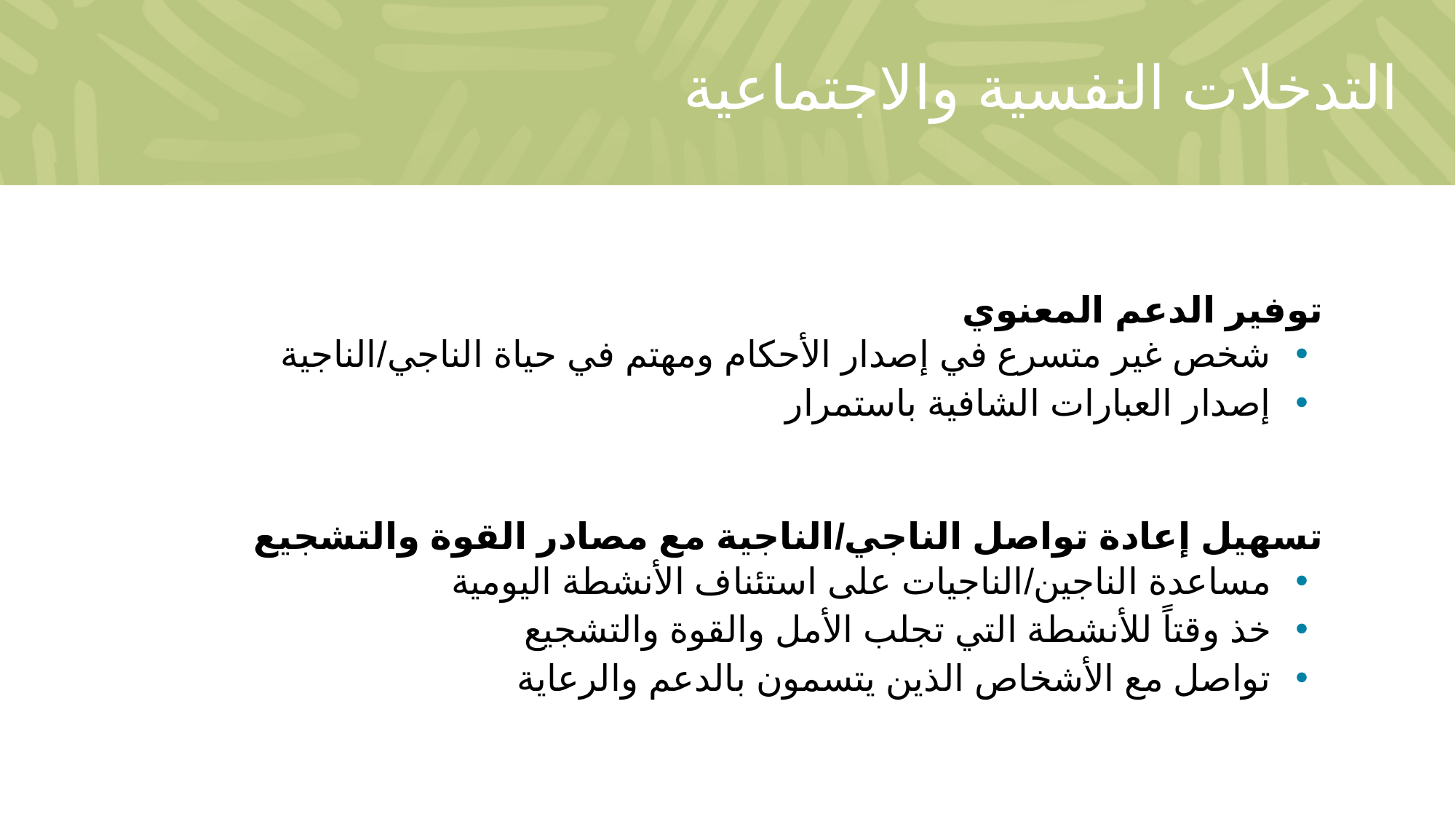

# التدخلات النفسية والاجتماعية
توفير الدعم المعنوي
  شخص غير متسرع في إصدار الأحكام ومهتم في حياة الناجي/الناجية
  إصدار العبارات الشافية باستمرار

تسهيل إعادة تواصل الناجي/الناجية مع مصادر القوة والتشجيع
  مساعدة الناجين/الناجيات على استئناف الأنشطة اليومية
  خذ وقتاً للأنشطة التي تجلب الأمل والقوة والتشجيع
  تواصل مع الأشخاص الذين يتسمون بالدعم والرعاية